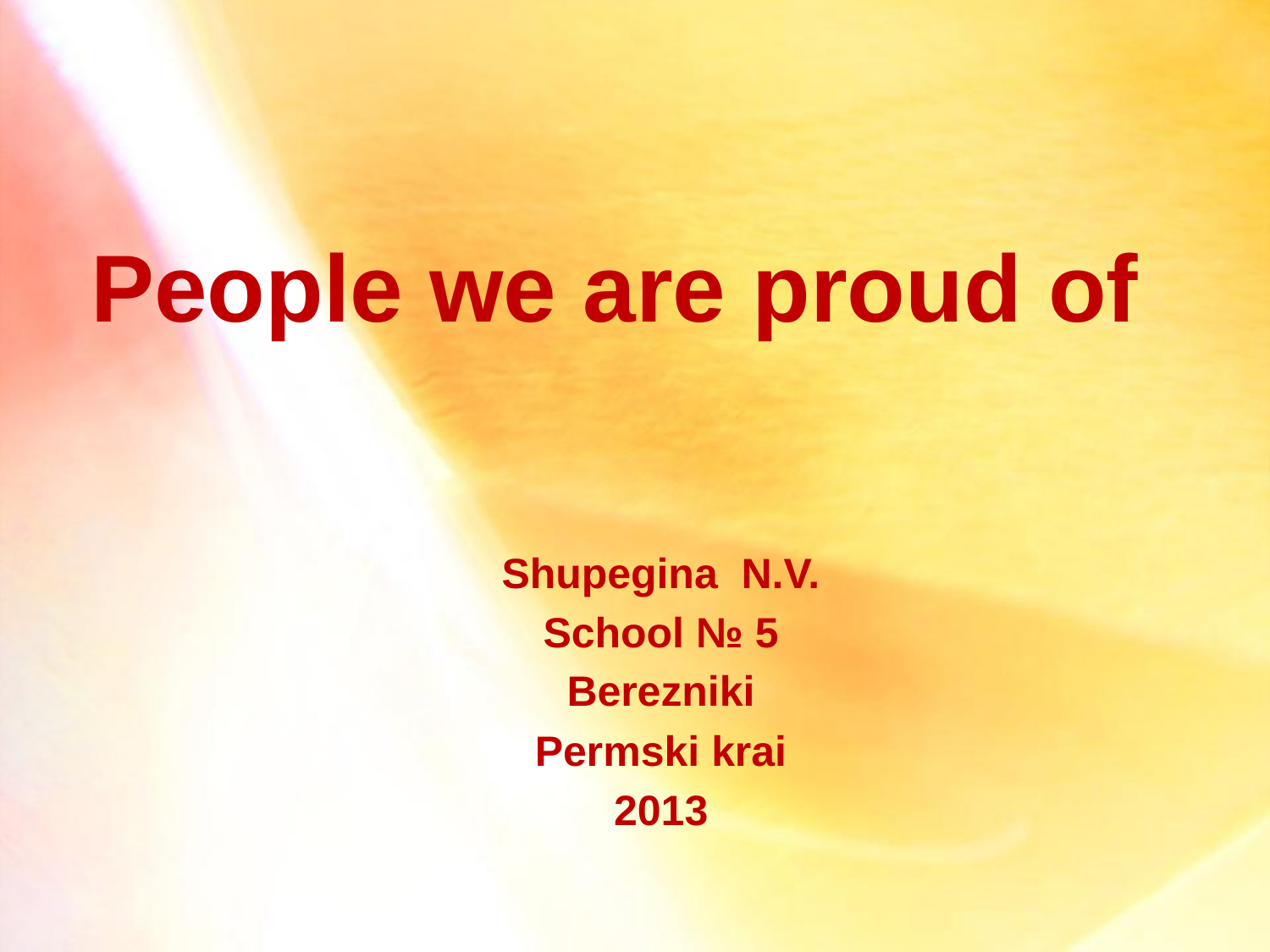

# People we are proud of
Shupegina  N.V.
School № 5
Berezniki
Permski krai
2013